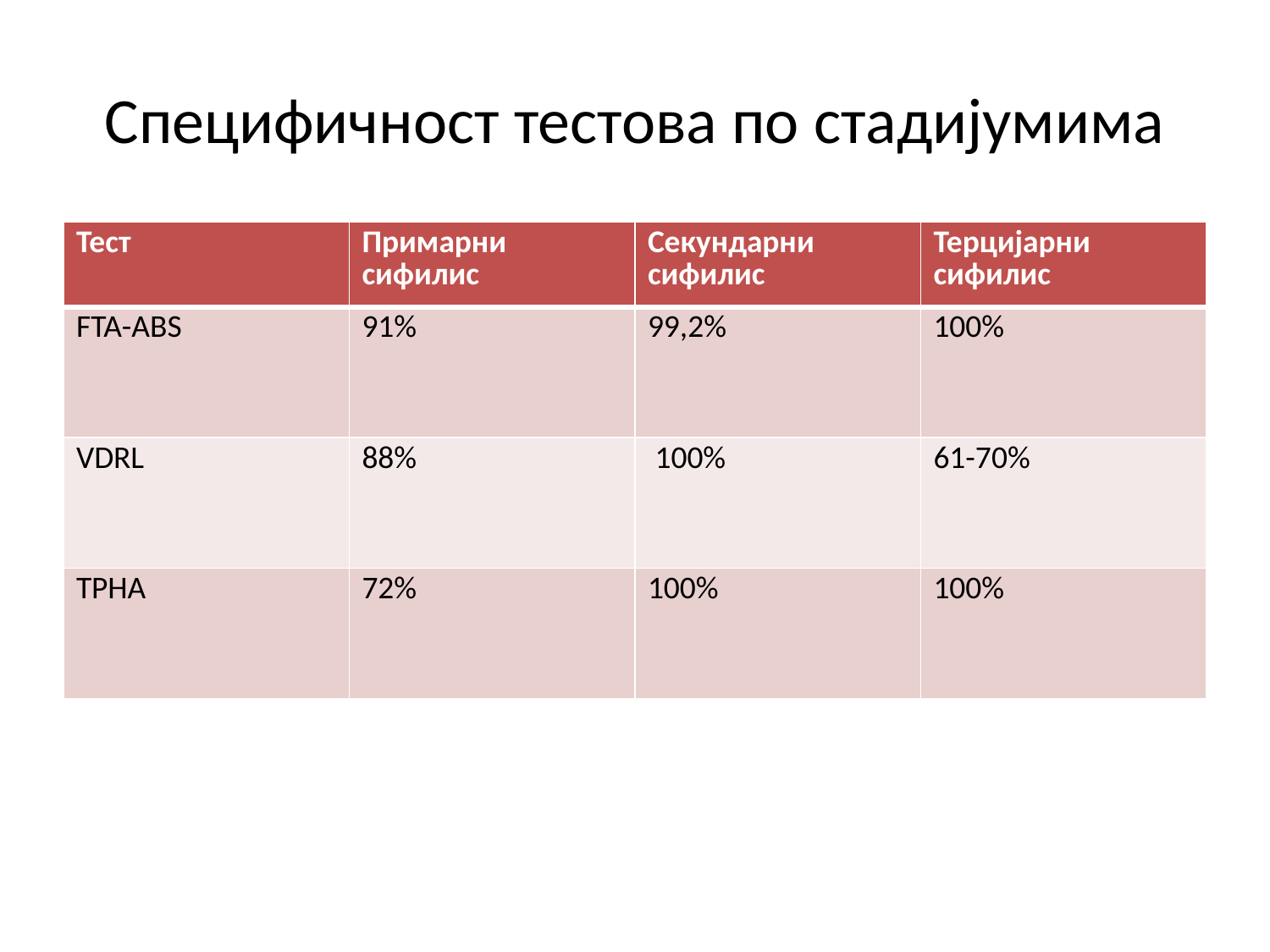

# Специфичност тестова по стадијумима
| Тест | Примарни сифилис | Секундарни сифилис | Терцијарни сифилис |
| --- | --- | --- | --- |
| FTA-ABS | 91% | 99,2% | 100% |
| VDRL | 88% | 100% | 61-70% |
| TPHA | 72% | 100% | 100% |